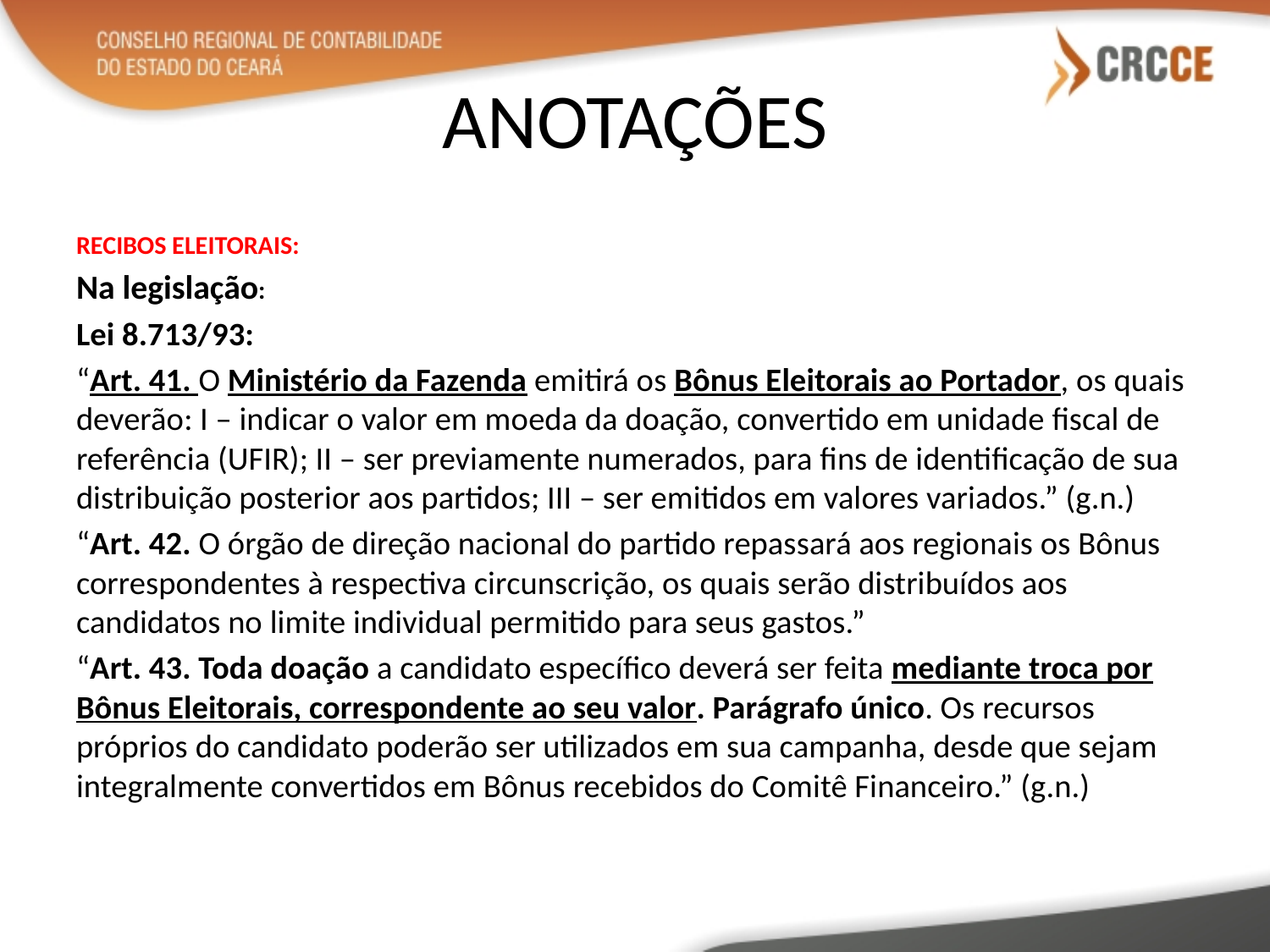

# ANOTAÇÕES
RECIBOS ELEITORAIS:
Na legislação:
Lei 8.713/93:
“Art. 41. O Ministério da Fazenda emitirá os Bônus Eleitorais ao Portador, os quais deverão: I – indicar o valor em moeda da doação, convertido em unidade fiscal de referência (UFIR); II – ser previamente numerados, para fins de identificação de sua distribuição posterior aos partidos; III – ser emitidos em valores variados.” (g.n.)
“Art. 42. O órgão de direção nacional do partido repassará aos regionais os Bônus correspondentes à respectiva circunscrição, os quais serão distribuídos aos candidatos no limite individual permitido para seus gastos.”
“Art. 43. Toda doação a candidato específico deverá ser feita mediante troca por Bônus Eleitorais, correspondente ao seu valor. Parágrafo único. Os recursos próprios do candidato poderão ser utilizados em sua campanha, desde que sejam integralmente convertidos em Bônus recebidos do Comitê Financeiro.” (g.n.)